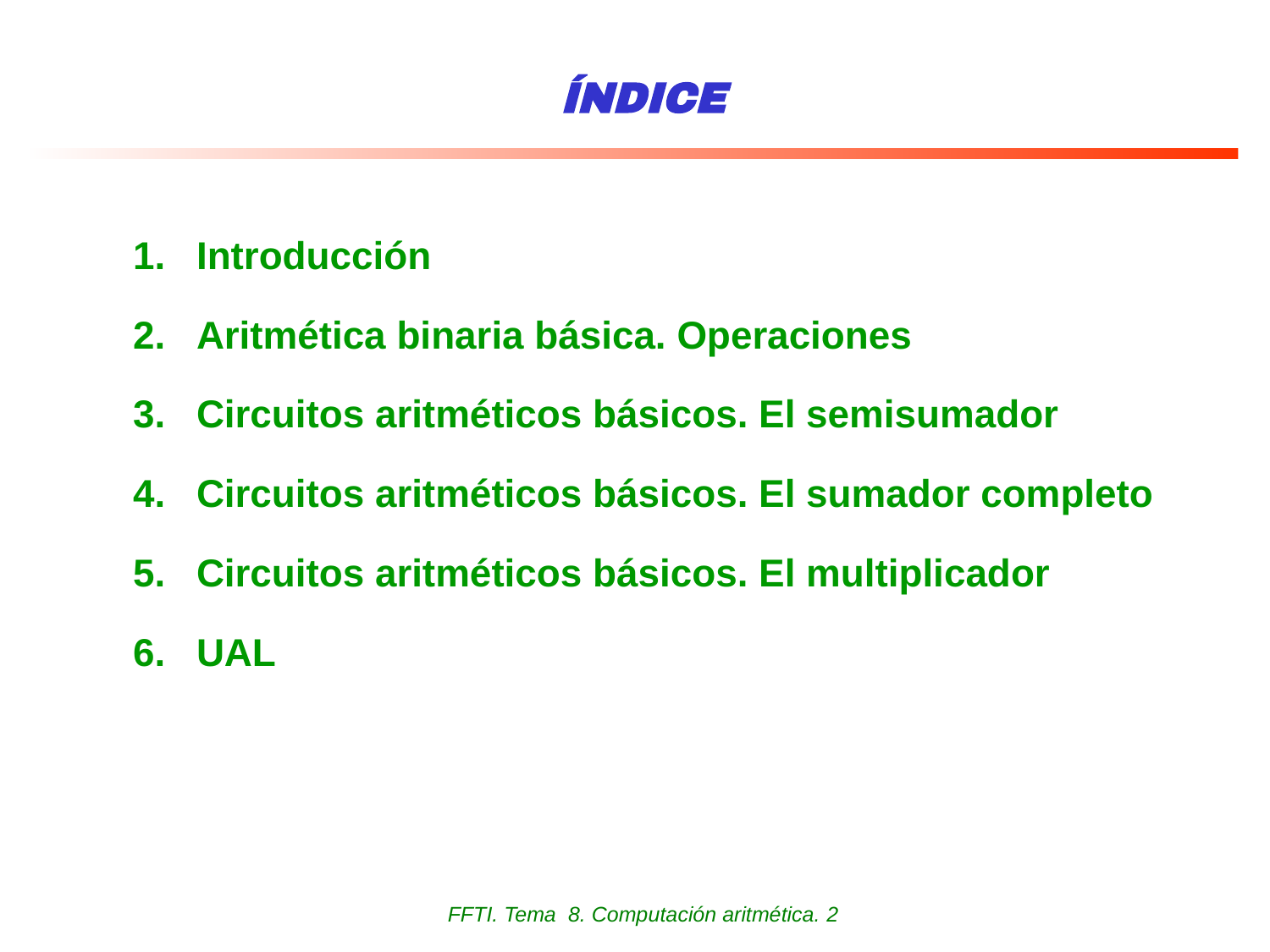

# ÍNDICE
Introducción
Aritmética binaria básica. Operaciones
Circuitos aritméticos básicos. El semisumador
Circuitos aritméticos básicos. El sumador completo
Circuitos aritméticos básicos. El multiplicador
UAL

FFTI. Tema  8. Computación aritmética. 2